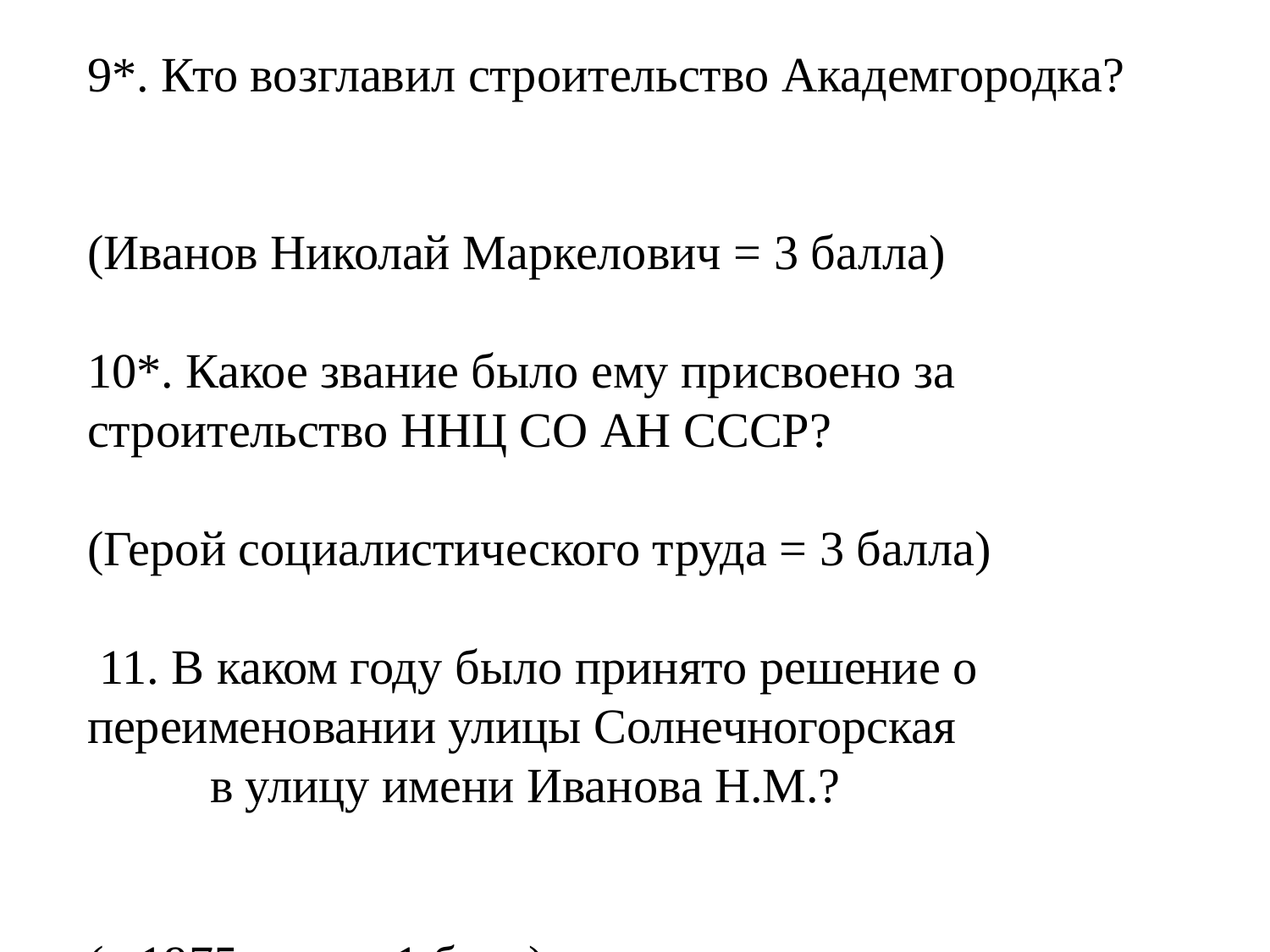

9*. Кто возглавил строительство Академгородка?

(Иванов Николай Маркелович = 3 балла)

10*. Какое звание было ему присвоено за строительство ННЦ СО АН СССР?

(Герой социалистического труда = 3 балла)

 11. В каком году было принято решение о переименовании улицы Солнечногорская                           в улицу имени Иванова Н.М.?

(в 1975 году = 1 балл)